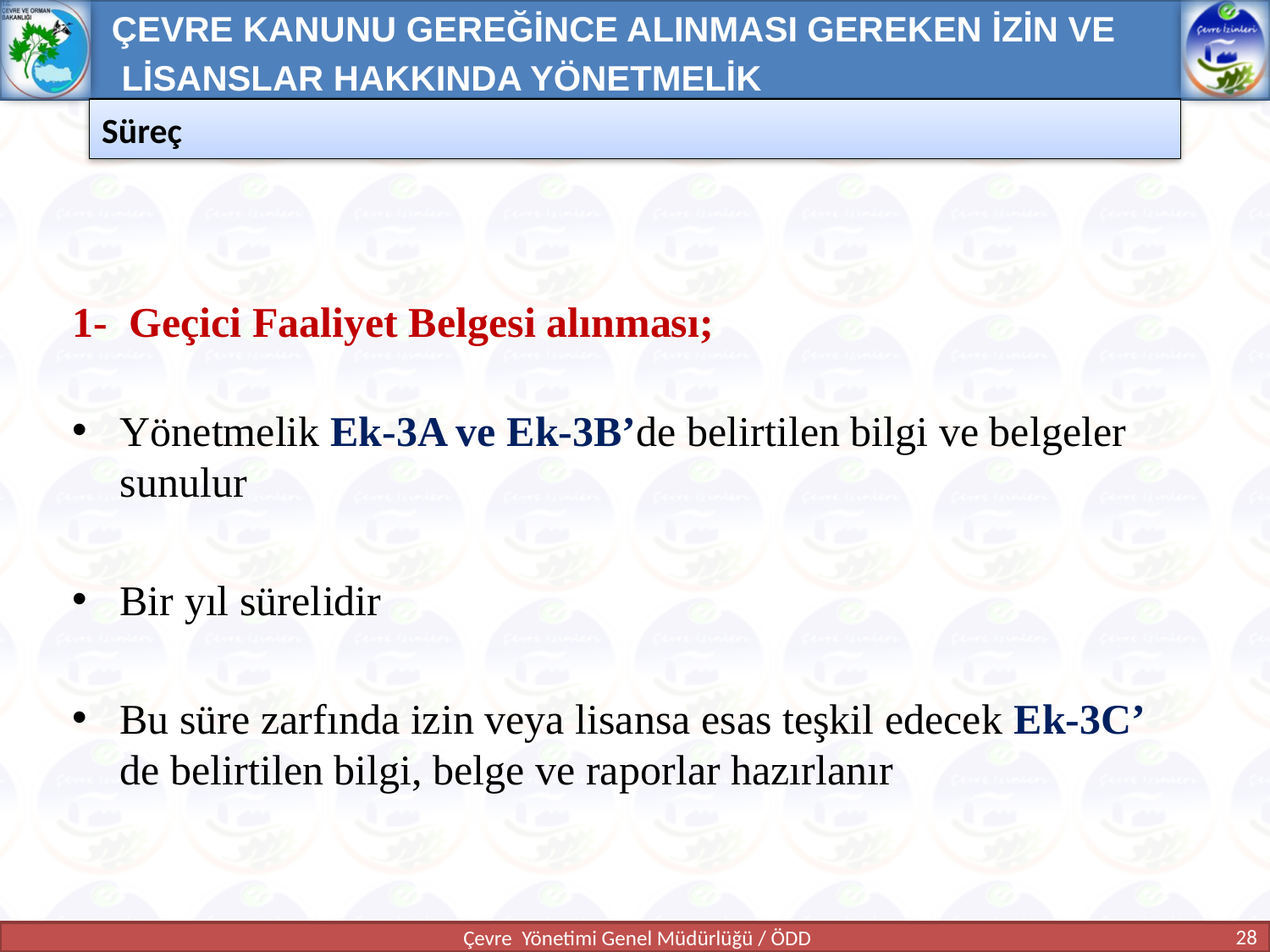

ÇEVRE KANUNU GEREĞİNCE ALINMASI GEREKEN İZİN VE
 LİSANSLAR HAKKINDA YÖNETMELİK
Süreç

1-  Geçici Faaliyet Belgesi alınması;

Yönetmelik Ek-3A ve Ek-3B’de belirtilen bilgi ve belgeler sunulur

Bir yıl sürelidir

Bu süre zarfında izin veya lisansa esas teşkil edecek Ek-3C’ de belirtilen bilgi, belge ve raporlar hazırlanır
28
Çevre  Yönetimi Genel Müdürlüğü / ÖDD